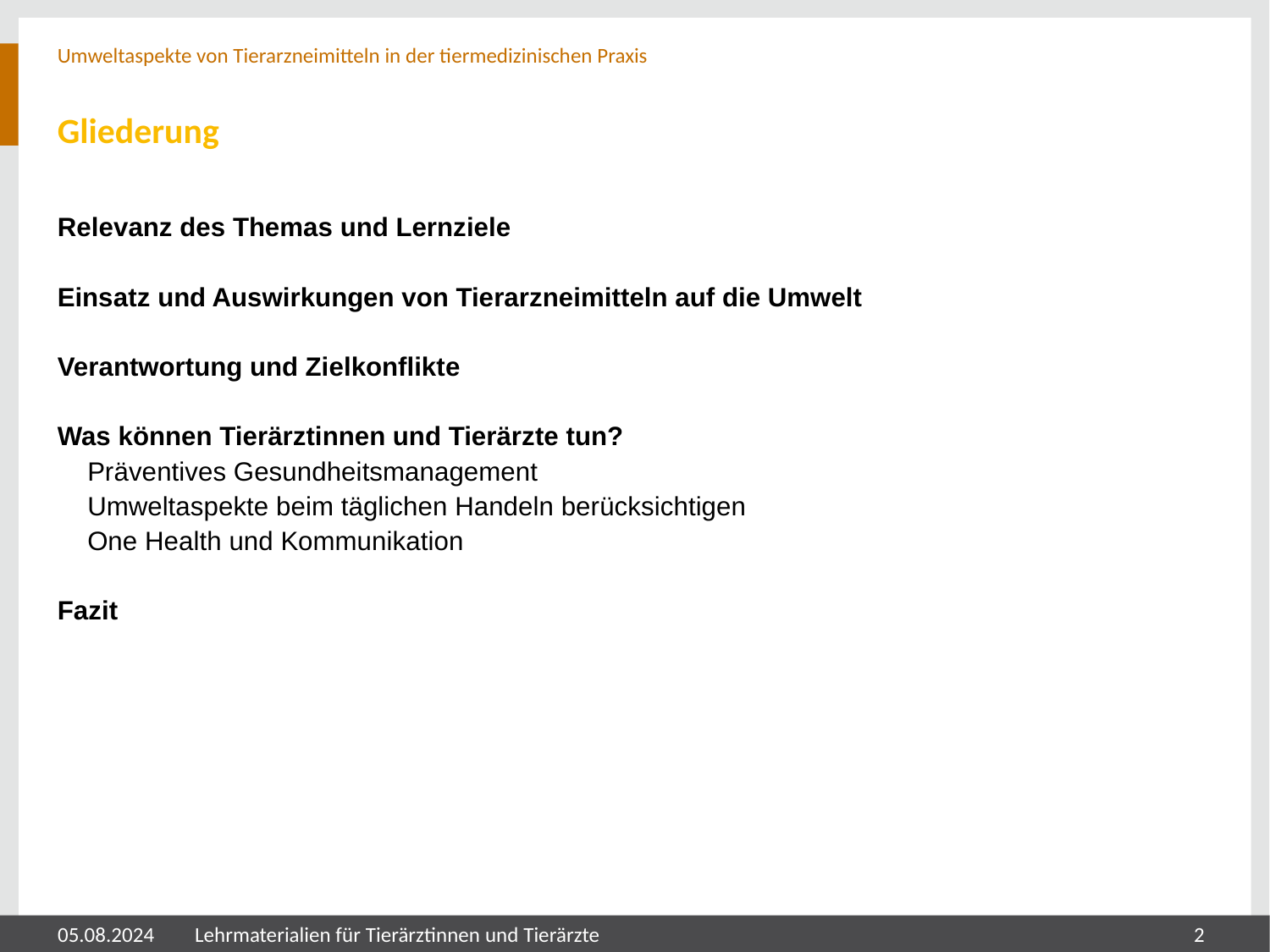

Umweltaspekte von Tierarzneimitteln in der tiermedizinischen Praxis
# Gliederung
Relevanz des Themas und Lernziele

Einsatz und Auswirkungen von Tierarzneimitteln auf die Umwelt

Verantwortung und Zielkonflikte

Was können Tierärztinnen und Tierärzte tun?
Präventives Gesundheitsmanagement
Umweltaspekte beim täglichen Handeln berücksichtigen
One Health und Kommunikation

Fazit
05.08.2024
Lehrmaterialien für Tierärztinnen und Tierärzte
2